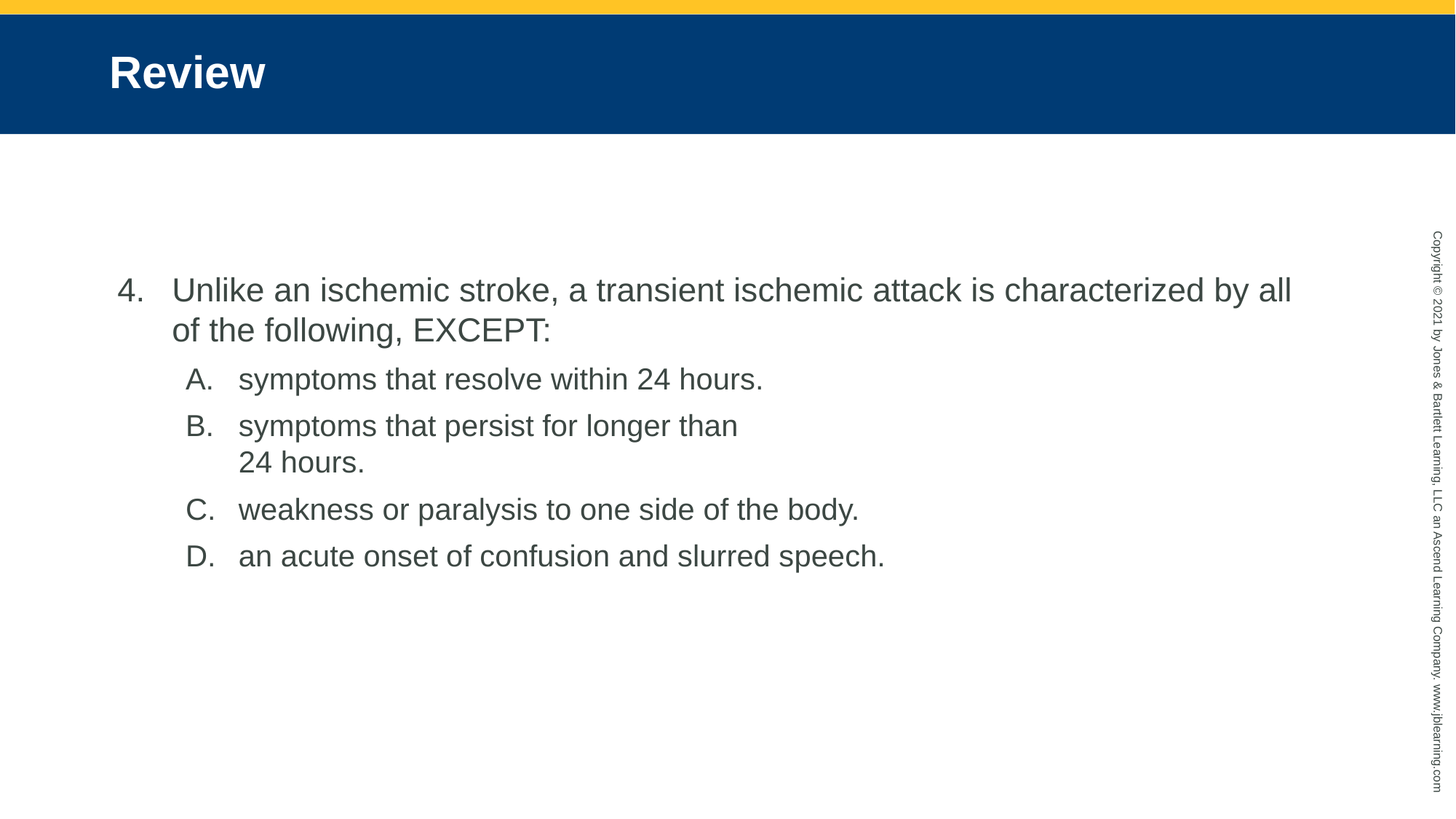

# Review
Unlike an ischemic stroke, a transient ischemic attack is characterized by all of the following, EXCEPT:
symptoms that resolve within 24 hours.
symptoms that persist for longer than
24 hours.
weakness or paralysis to one side of the body.
an acute onset of confusion and slurred speech.